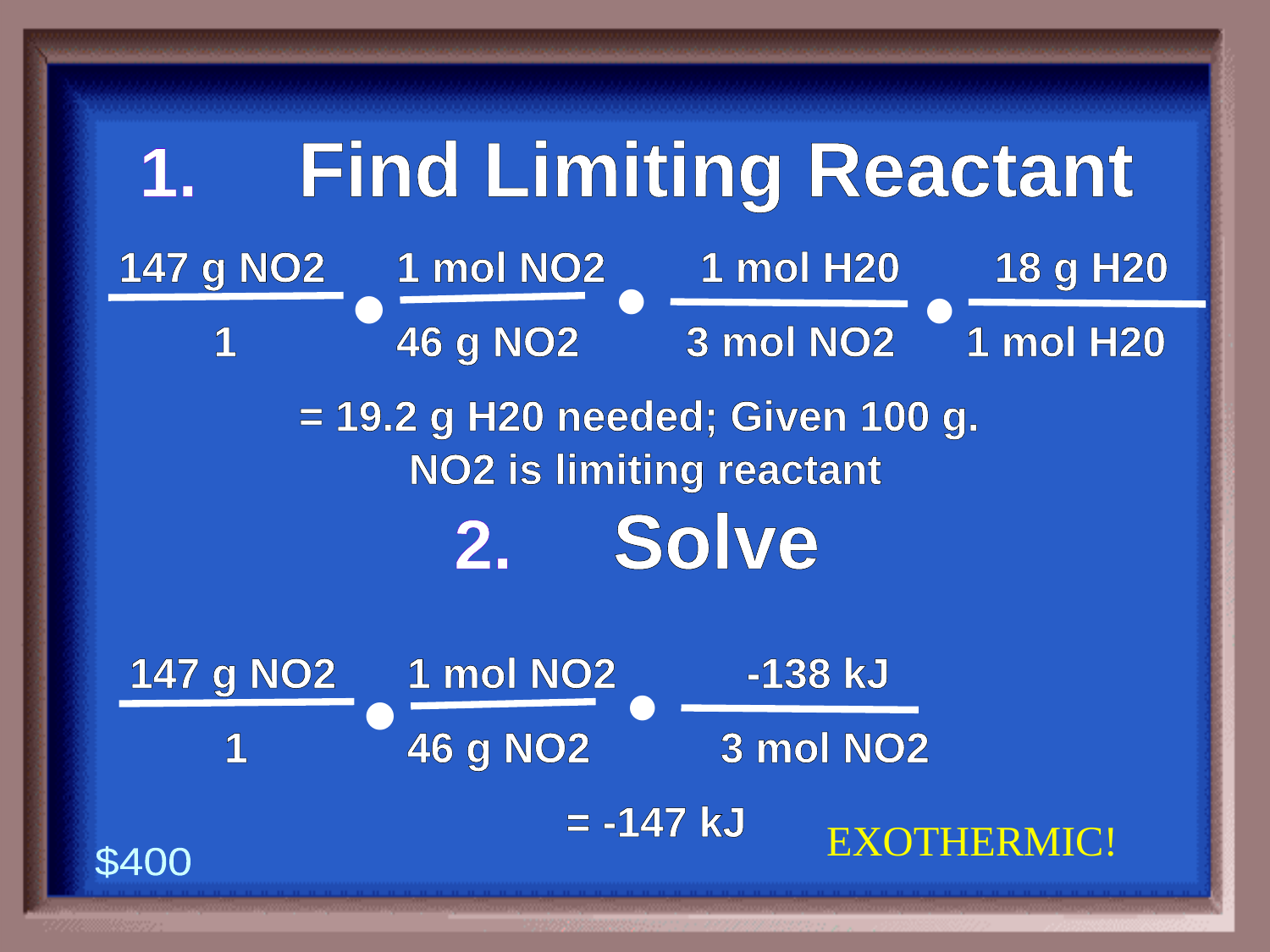

Find Limiting Reactant

Solve

147 g NO2      1 mol NO2        1 mol H20        18 g H20
        1		  46 g NO2         3 mol NO2      1 mol H20
= 19.2 g H20 needed; Given 100 g.
NO2 is limiting reactant
•
•
•
147 g NO2      1 mol NO2           -138 kJ
        1		  46 g NO2           3 mol NO2
= -147 kJ
•
•
EXOTHERMIC!
$400